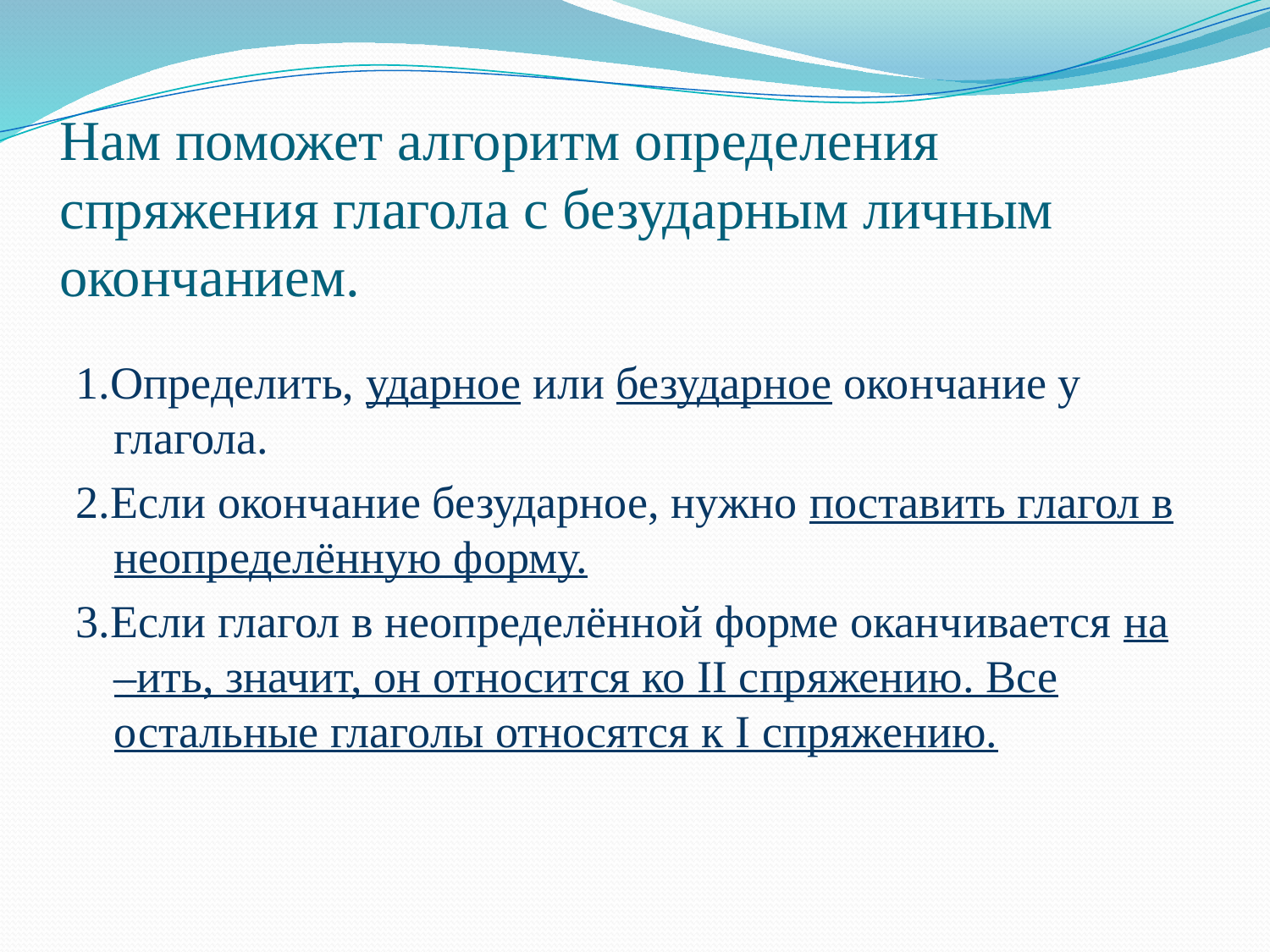

# Нам поможет алгоритм определения спряжения глагола с безударным личным окончанием.
1.Определить, ударное или безударное окончание у глагола.
2.Если окончание безударное, нужно поставить глагол в неопределённую форму.
3.Если глагол в неопределённой форме оканчивается на –ить, значит, он относится ко II спряжению. Все остальные глаголы относятся к I спряжению.